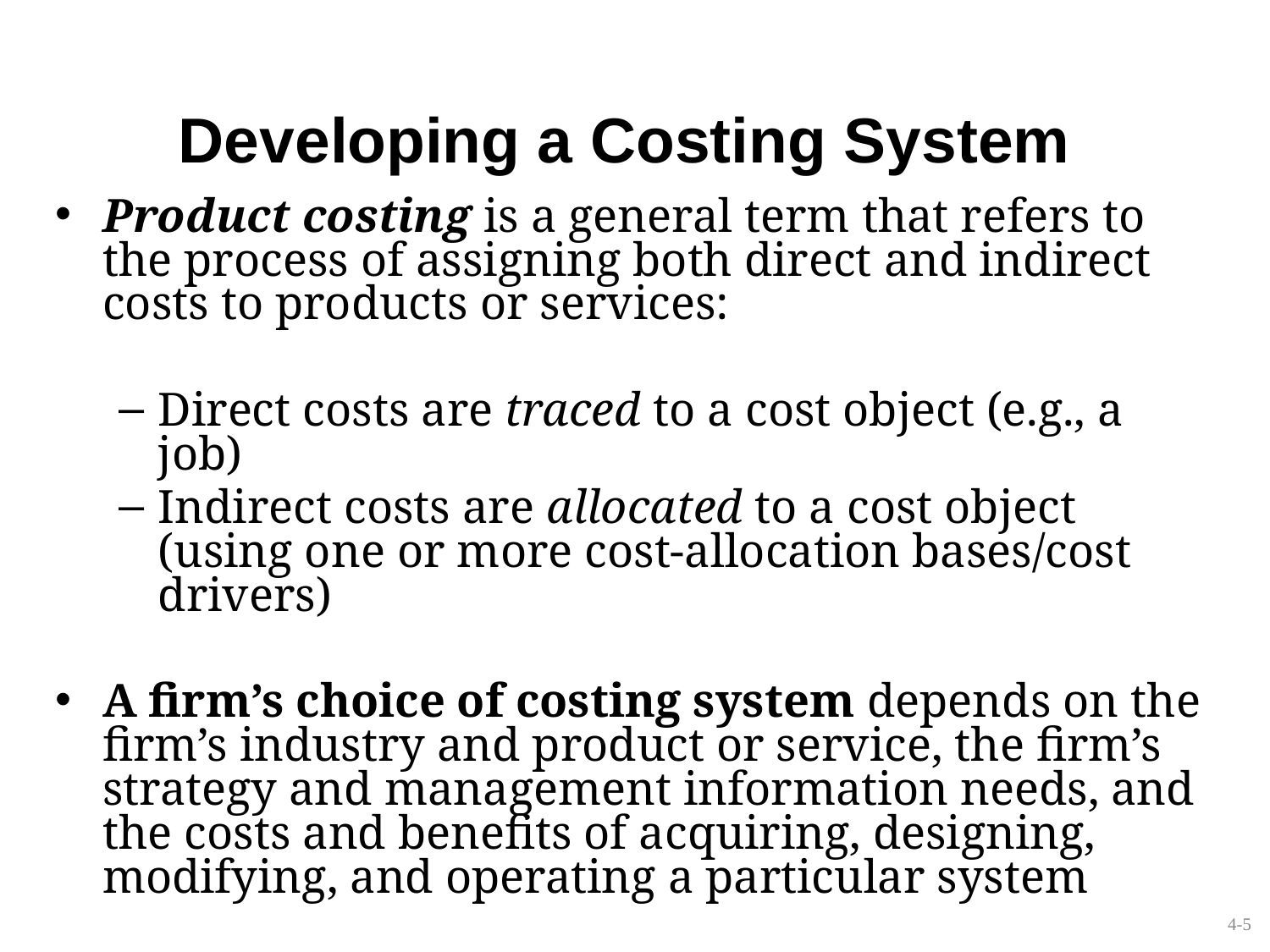

Developing a Costing System
Product costing is a general term that refers to the process of assigning both direct and indirect costs to products or services:

Direct costs are traced to a cost object (e.g., a job)
Indirect costs are allocated to a cost object (using one or more cost-allocation bases/cost drivers)

A firm’s choice of costing system depends on the firm’s industry and product or service, the firm’s strategy and management information needs, and the costs and benefits of acquiring, designing, modifying, and operating a particular system
4-5